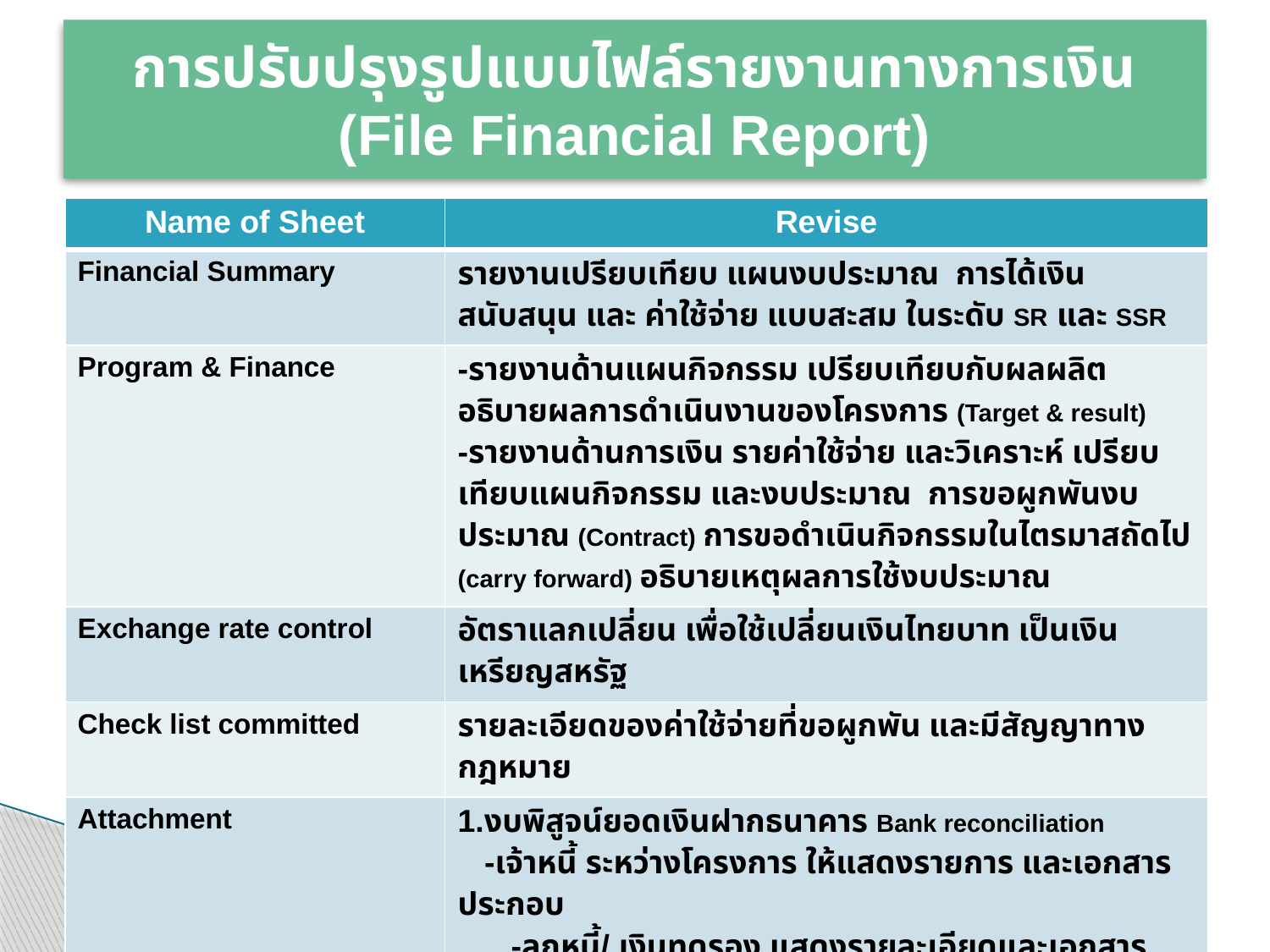

# การปรับปรุงรูปแบบไฟล์รายงานทางการเงิน (File Financial Report)
| Name of Sheet | Revise |
| --- | --- |
| Financial Summary | รายงานเปรียบเทียบ แผนงบประมาณ การได้เงินสนับสนุน และ ค่าใช้จ่าย แบบสะสม ในระดับ SR และ SSR |
| Program & Finance | -รายงานด้านแผนกิจกรรม เปรียบเทียบกับผลผลิต อธิบายผลการดำเนินงานของโครงการ (Target & result) -รายงานด้านการเงิน รายค่าใช้จ่าย และวิเคราะห์ เปรียบเทียบแผนกิจกรรม และงบประมาณ การขอผูกพันงบประมาณ (Contract) การขอดำเนินกิจกรรมในไตรมาสถัดไป (carry forward) อธิบายเหตุผลการใช้งบประมาณ |
| Exchange rate control | อัตราแลกเปลี่ยน เพื่อใช้เปลี่ยนเงินไทยบาท เป็นเงินเหรียญสหรัฐ |
| Check list committed | รายละเอียดของค่าใช้จ่ายที่ขอผูกพัน และมีสัญญาทางกฎหมาย |
| Attachment | 1.งบพิสูจน์ยอดเงินฝากธนาคาร Bank reconciliation -เจ้าหนี้ ระหว่างโครงการ ให้แสดงรายการ และเอกสารประกอบ -ลูกหนี้/ เงินทดรอง แสดงรายละเอียดและเอกสารแนบ 2.สำนาสมุดบัญชีธนาคาร Copy Bank statement 3.เอกสารประกอบ รายการขอผูกพันค่าใช้จ่าย Contract |
| Sheet 9-11 | Procurement |